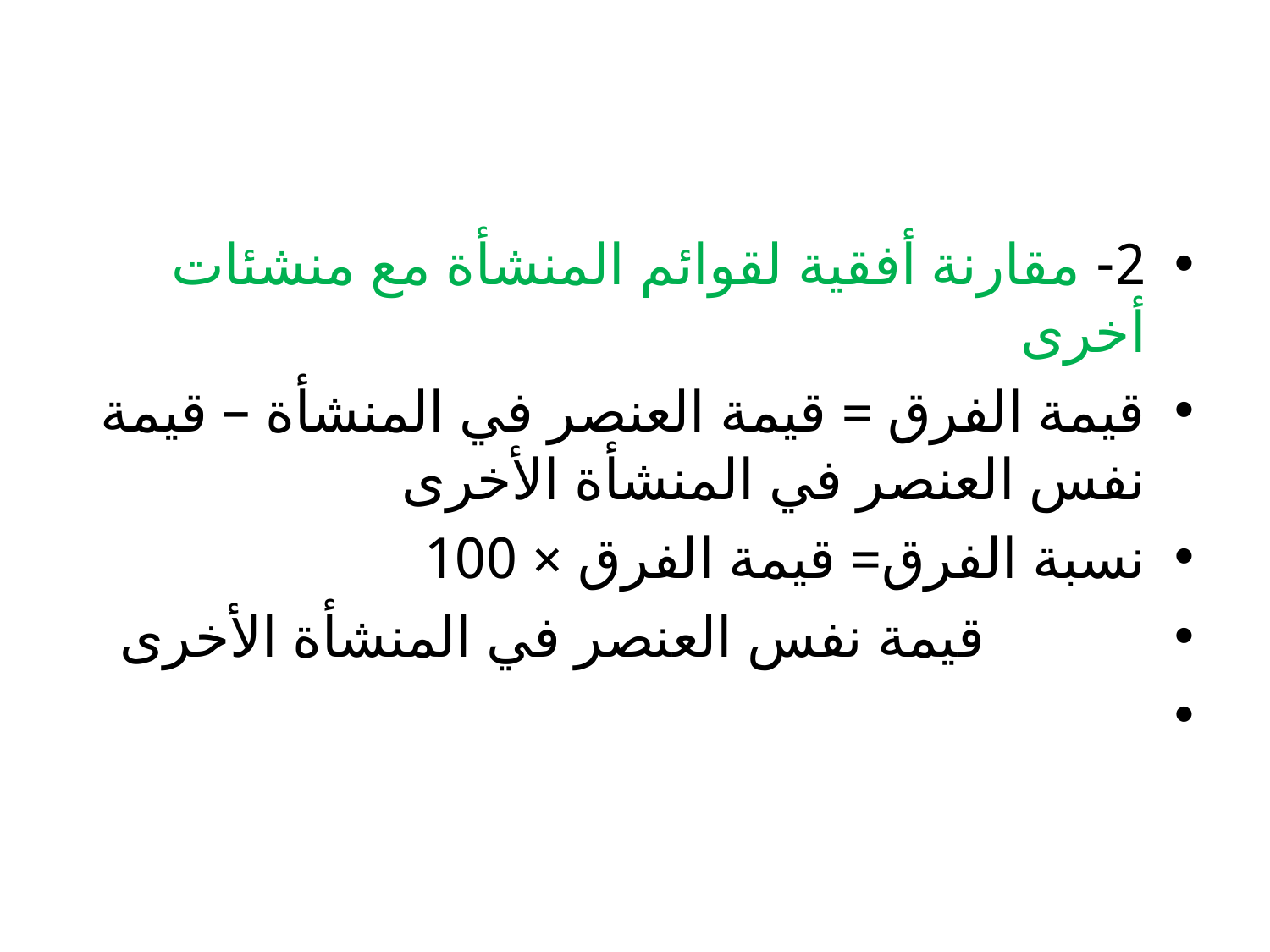

#
2- مقارنة أفقية لقوائم المنشأة مع منشئات أخرى
قيمة الفرق = قيمة العنصر في المنشأة – قيمة نفس العنصر في المنشأة الأخرى
نسبة الفرق= قيمة الفرق × 100
           قيمة نفس العنصر في المنشأة الأخرى